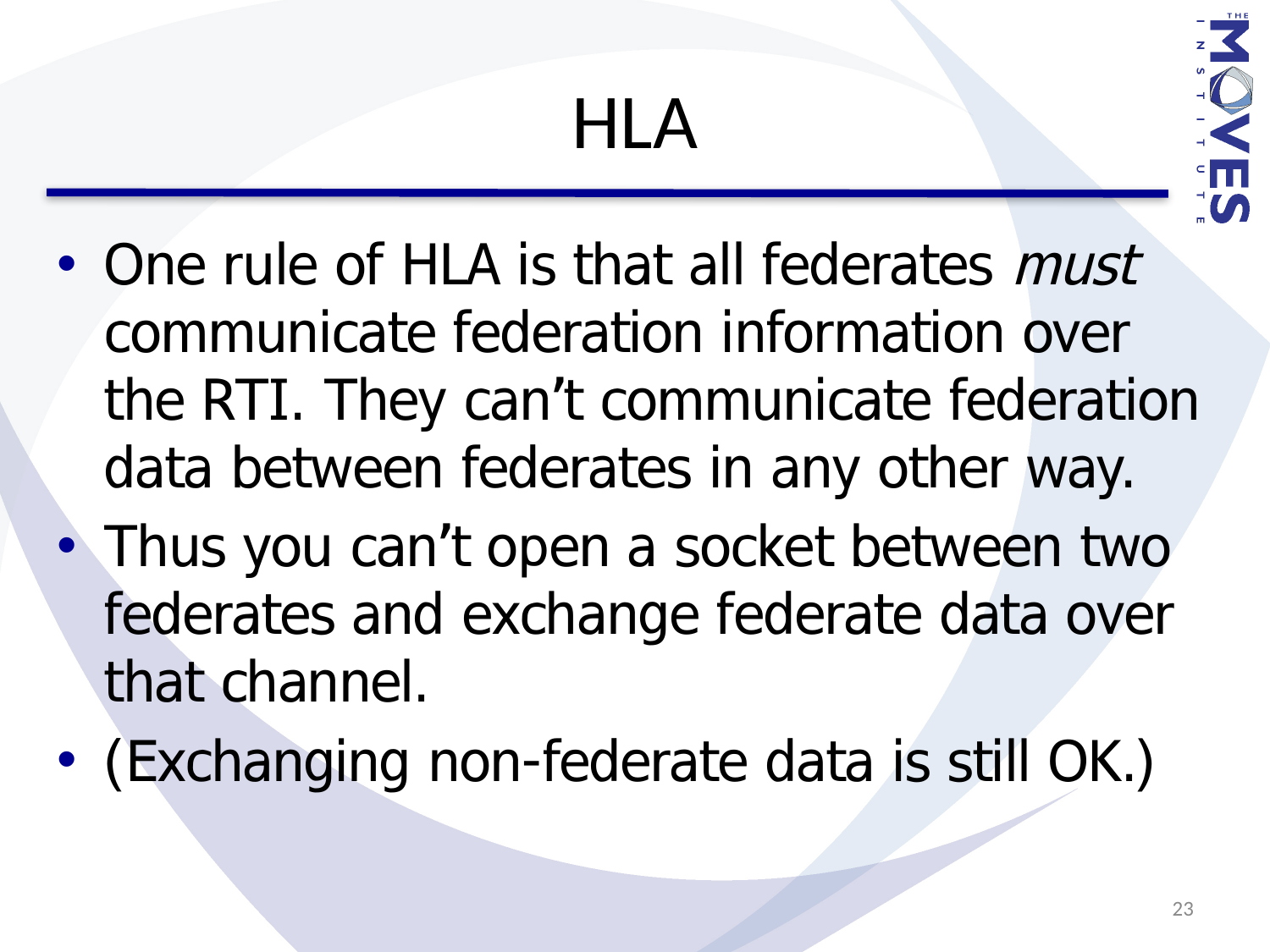

# HLA
One rule of HLA is that all federates must communicate federation information over the RTI. They can’t communicate federation data between federates in any other way.
Thus you can’t open a socket between two federates and exchange federate data over that channel.
(Exchanging non-federate data is still OK.)

23